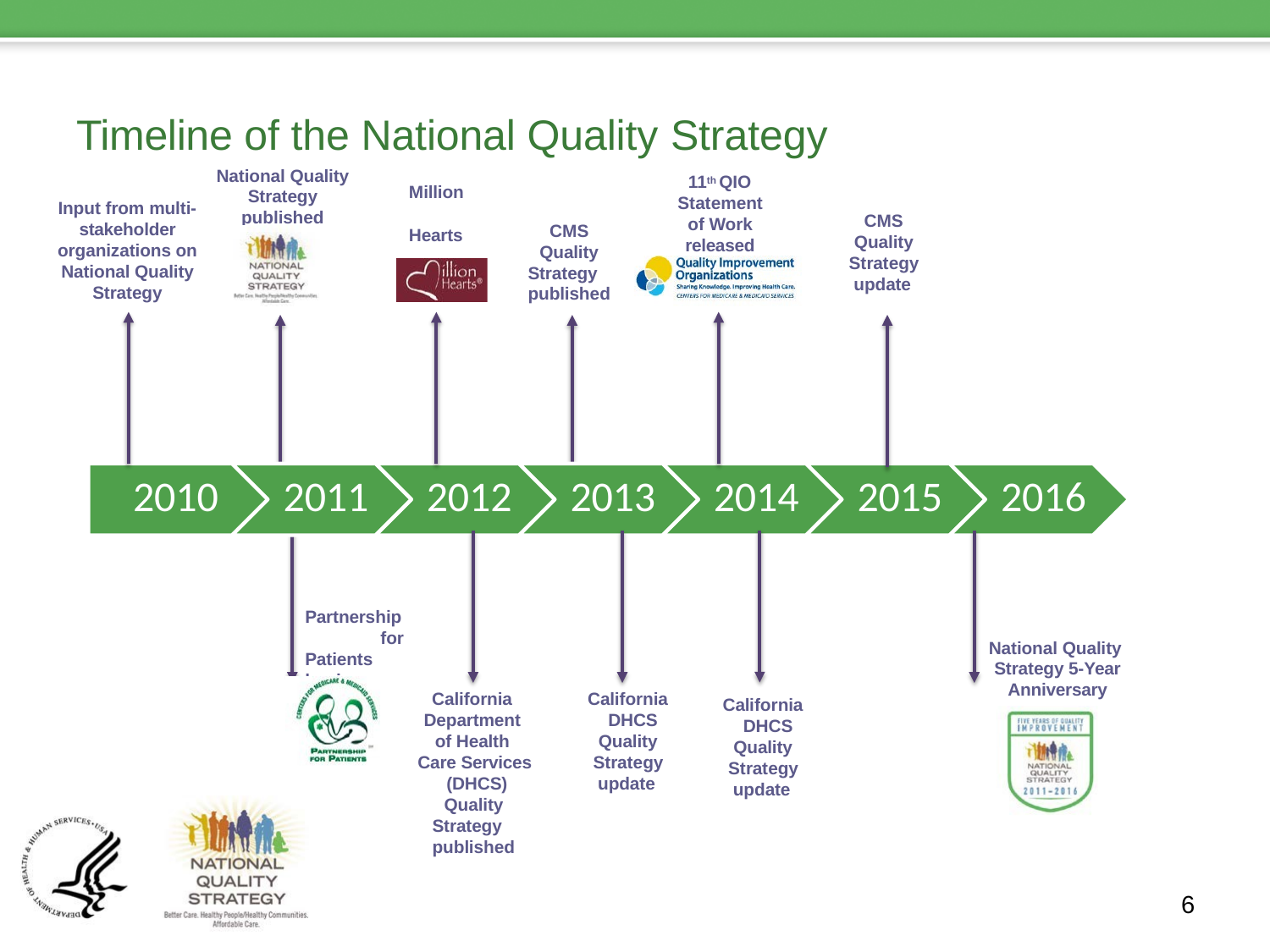

# Timeline of the National Quality Strategy
National Quality  Strategy  published
11th QIO
Statement  of Work  released
Million  Hearts  begins
Input from multi-  stakeholder  organizations on  National Quality  Strategy
CMS
Quality  Strategy  update
CMS
Quality  Strategy  published

2010
2011
2012
2013
2014
2015
2016

Partnership  for Patients  begins
National Quality  Strategy 5-Year  Anniversary

California  Department  of Health  Care Services  (DHCS)
Quality  Strategy  published
California  DHCS
Quality  Strategy  update
California  DHCS
Quality  Strategy  update

6